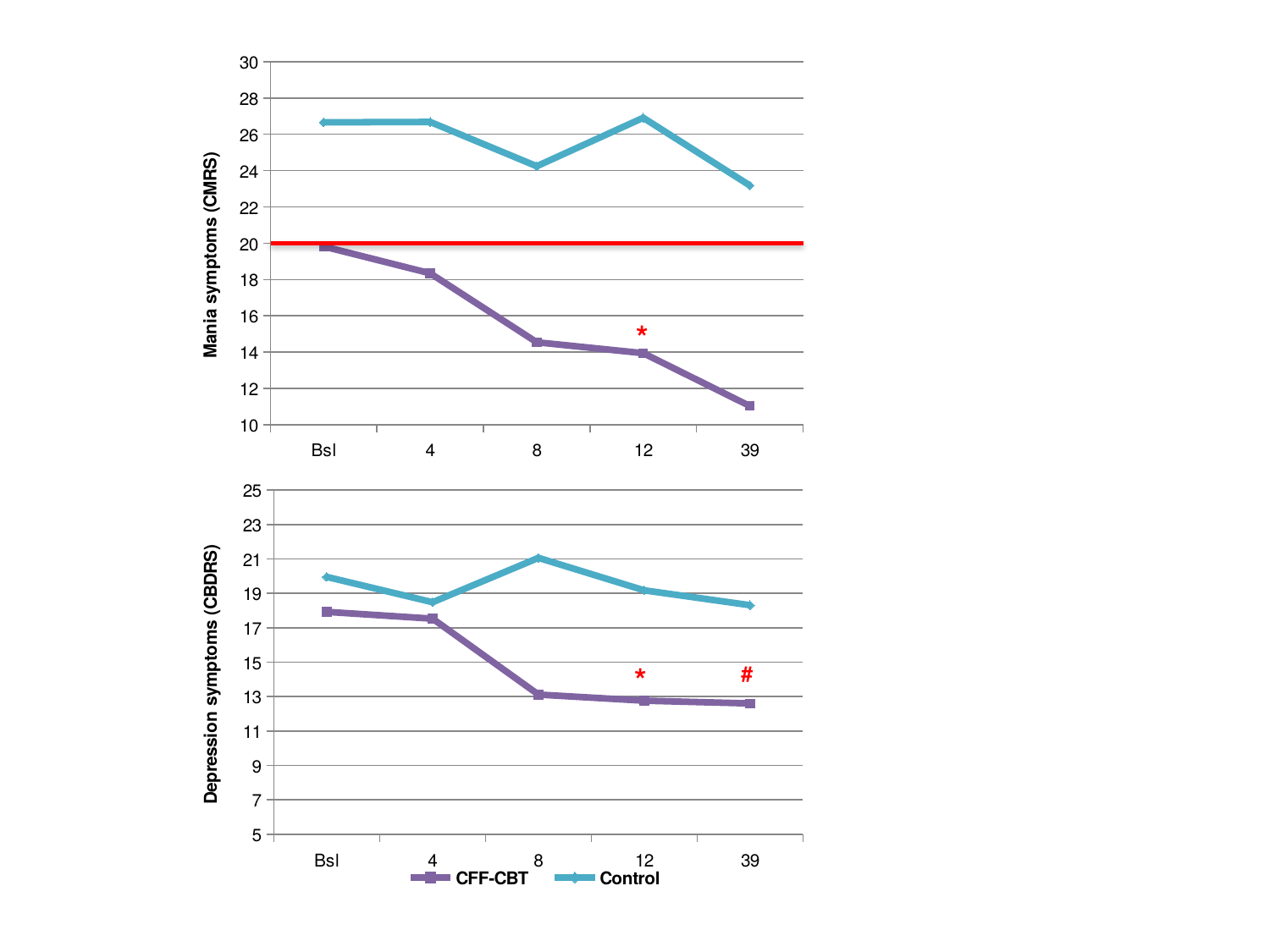

### Chart

| Category | CFF-CBT | Control |
|---|---|---|
| Bsl | 19.82 | 26.66 |
| 4 | 18.34 | 26.68 |
| 8 | 14.54 | 24.24 |
| 12 | 13.94 | 26.91 |
| 39 | 11.03 | 23.18 |
*

### Chart

| Category | CFF-CBT | Control |
|---|---|---|
| Bsl | 17.9221 | 19.9525 |
| 4 | 17.5256 | 18.4807 |
| 8 | 13.1154 | 21.0588 |
| 12 | 12.76 | 19.1714 |
| 39 | 12.6 | 18.3117 |
*
#